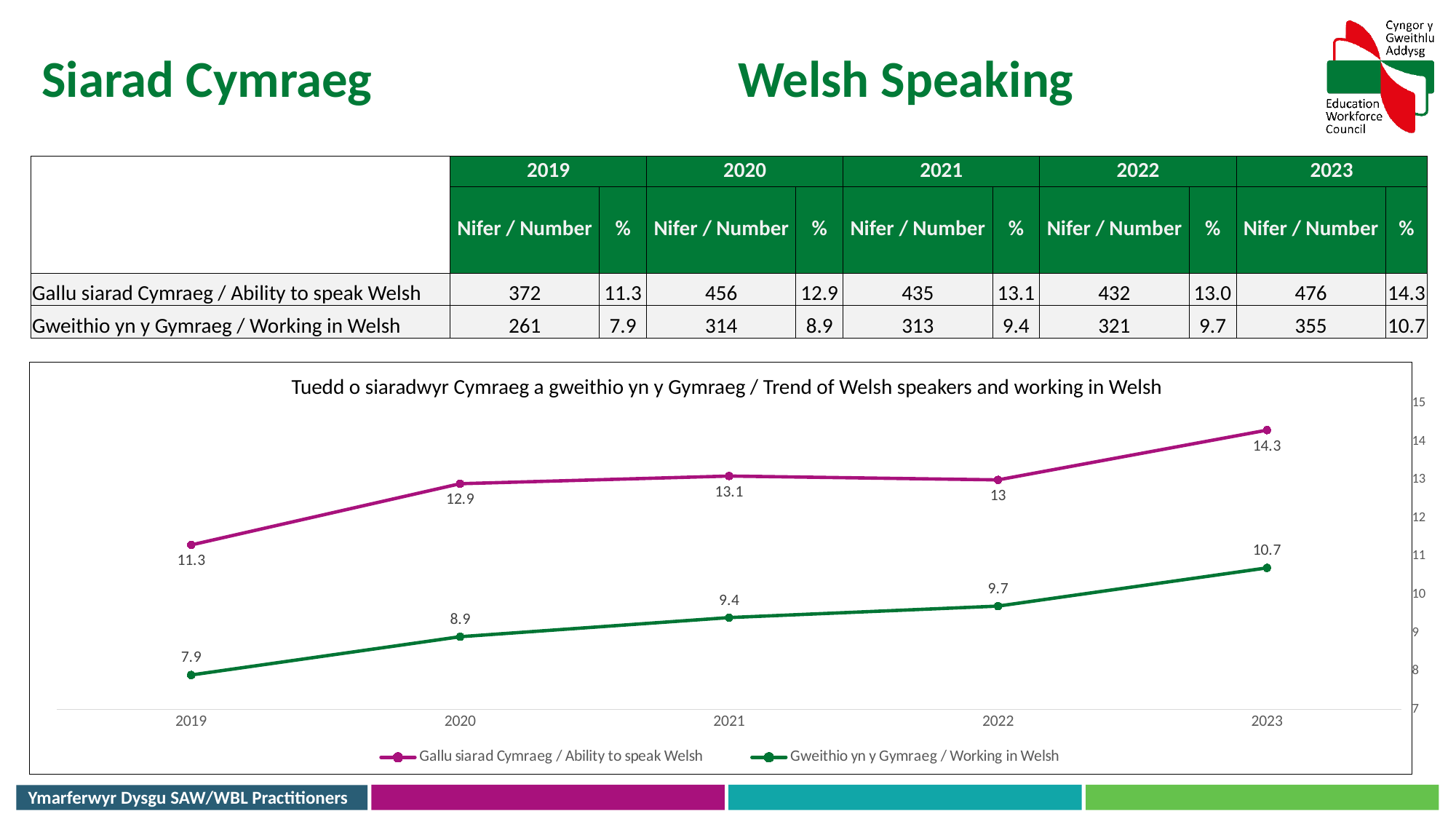

Siarad Cymraeg
Welsh Speaking
|  | 2019 |  | 2020 |  | 2021 |  | 2022 |  | 2023 |  |
| --- | --- | --- | --- | --- | --- | --- | --- | --- | --- | --- |
|  | Nifer / Number | % | Nifer / Number | % | Nifer / Number | % | Nifer / Number | % | Nifer / Number | % |
| Gallu siarad Cymraeg / Ability to speak Welsh | 372 | 11.3 | 456 | 12.9 | 435 | 13.1 | 432 | 13.0 | 476 | 14.3 |
| Gweithio yn y Gymraeg / Working in Welsh | 261 | 7.9 | 314 | 8.9 | 313 | 9.4 | 321 | 9.7 | 355 | 10.7 |

### Chart

| Category | Gallu siarad Cymraeg / Ability to speak Welsh | Gweithio yn y Gymraeg / Working in Welsh |
|---|---|---|
| 2023 | 14.3 | 10.7 |
| 2022 | 13.0 | 9.7 |
| 2021 | 13.1 | 9.4 |
| 2020 | 12.9 | 8.9 |
| 2019 | 11.3 | 7.9 |
Tuedd o siaradwyr Cymraeg a gweithio yn y Gymraeg / Trend of Welsh speakers and working in Welsh
Ymarferwyr Dysgu SAW/WBL Practitioners